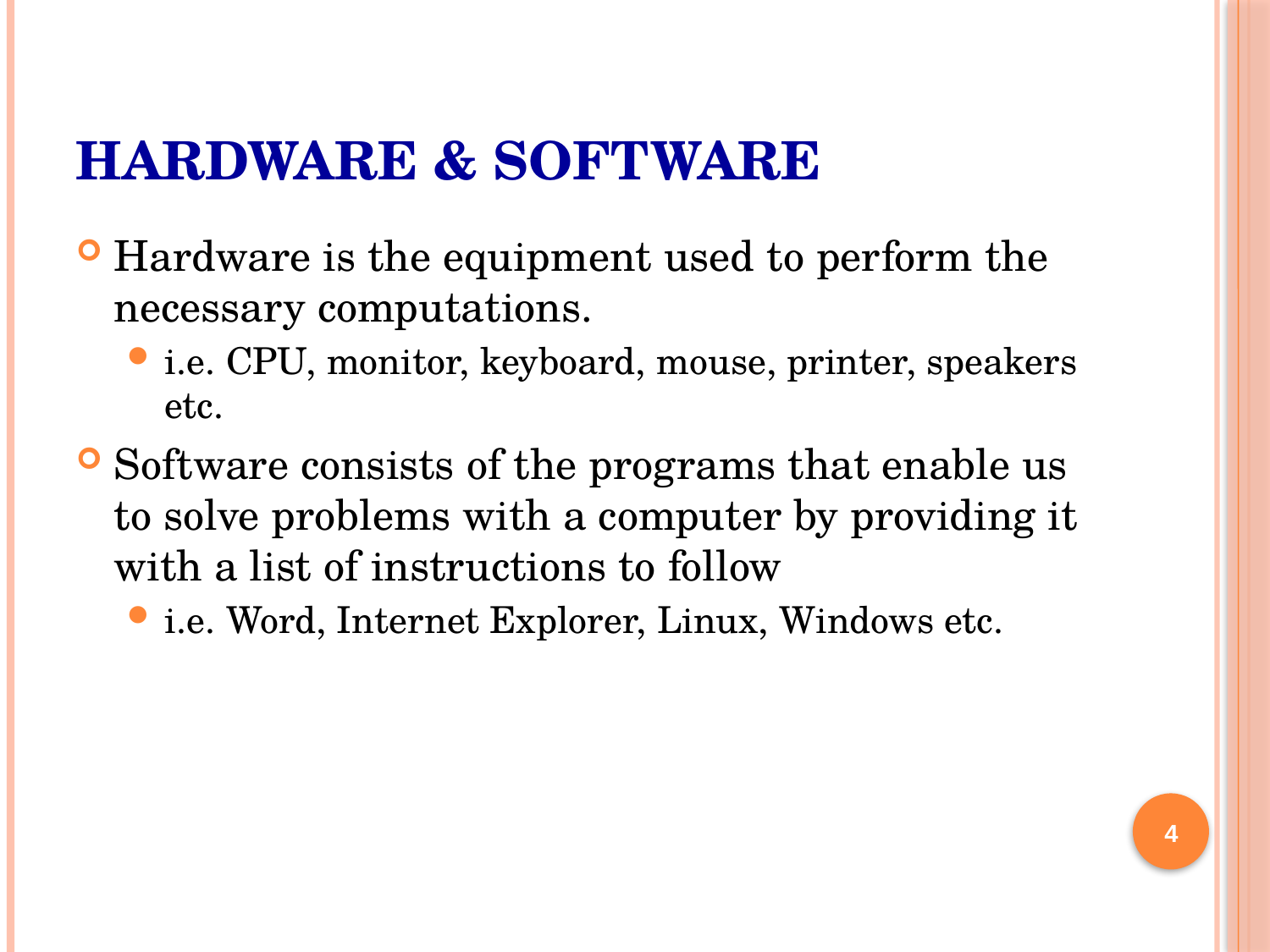

# Hardware & Software
Hardware is the equipment used to perform the necessary computations.
i.e. CPU, monitor, keyboard, mouse, printer, speakers etc.
Software consists of the programs that enable us to solve problems with a computer by providing it with a list of instructions to follow
i.e. Word, Internet Explorer, Linux, Windows etc.

4